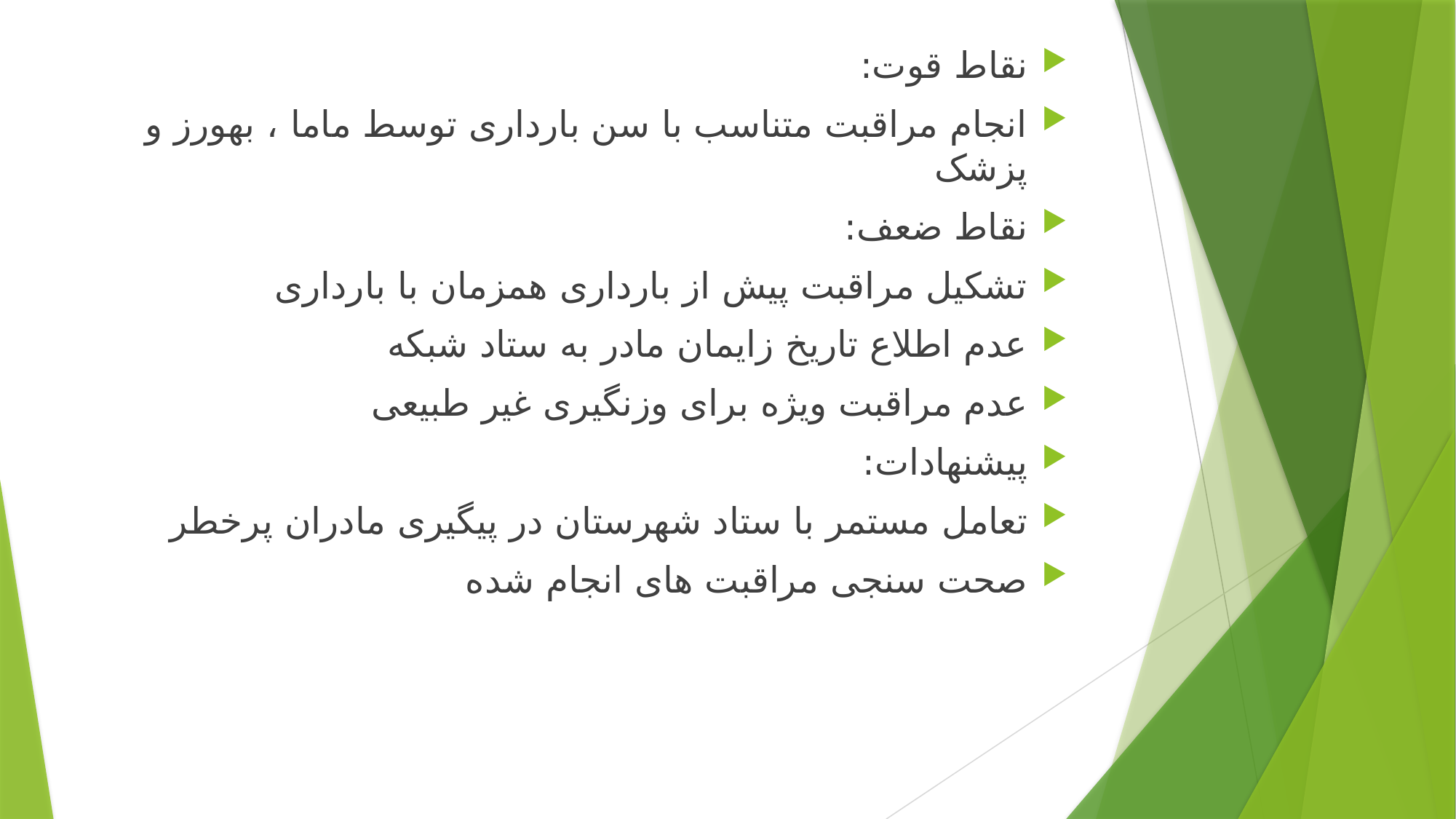

نقاط قوت:
انجام مراقبت متناسب با سن بارداری توسط ماما ، بهورز و پزشک
نقاط ضعف:
تشکیل مراقبت پیش از بارداری همزمان با بارداری
عدم اطلاع تاریخ زایمان مادر به ستاد شبکه
عدم مراقبت ویژه برای وزنگیری غیر طبیعی
پیشنهادات:
تعامل مستمر با ستاد شهرستان در پیگیری مادران پرخطر
صحت سنجی مراقبت های انجام شده

#